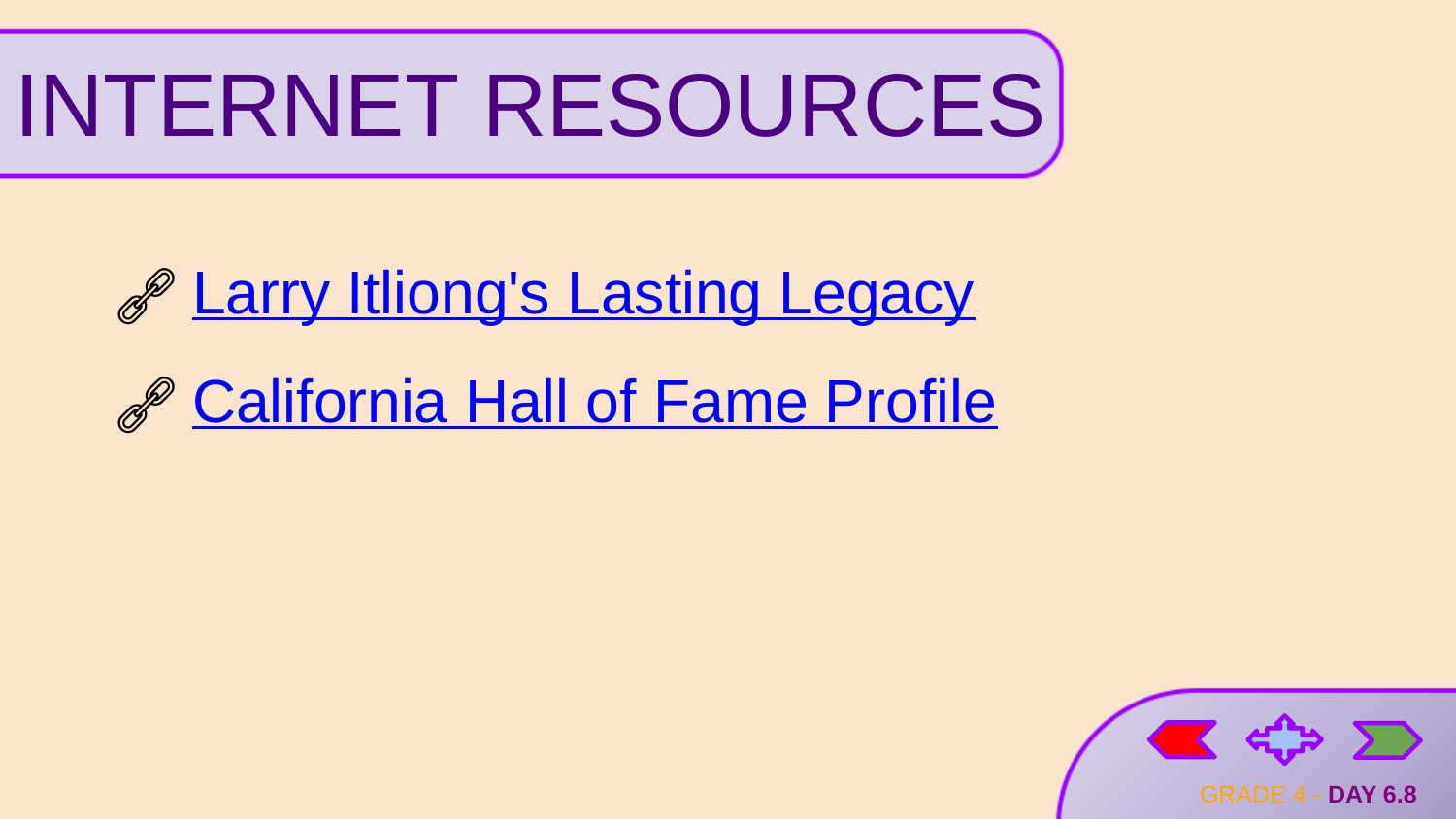

# INTERNET RESOURCES
🔗 Larry Itliong's Lasting Legacy
🔗 California Hall of Fame Profile

GRADE 4 - DAY 6.8